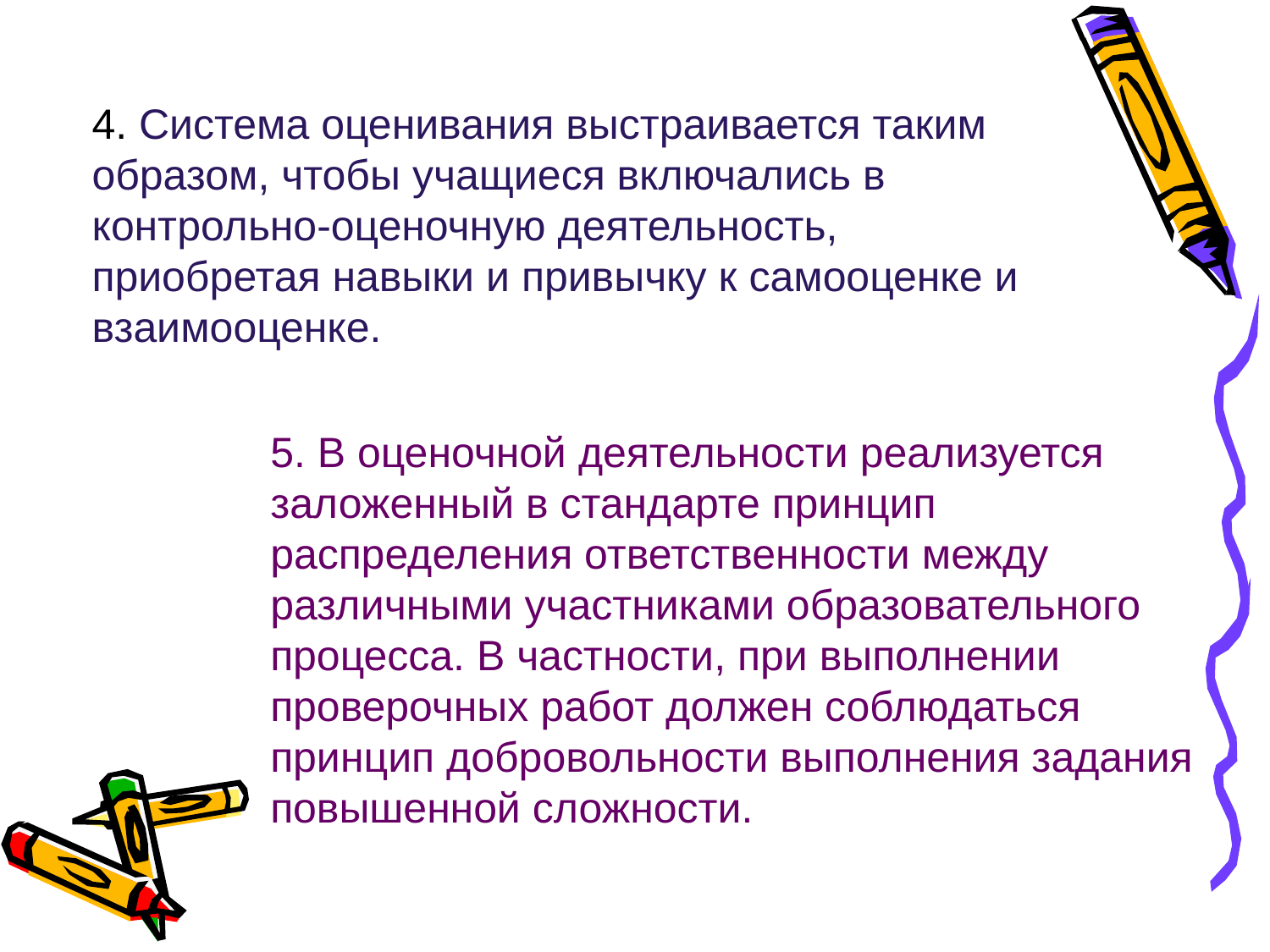

4. Система оценивания выстраивается таким образом, чтобы учащиеся включались в контрольно-оценочную деятельность, приобретая навыки и привычку к самооценке и взаимооценке.
5. В оценочной деятельности реализуется заложенный в стандарте принцип распределения ответственности между различными участниками образовательного процесса. В частности, при выполнении проверочных работ должен соблюдаться принцип добровольности выполнения задания повышенной сложности.